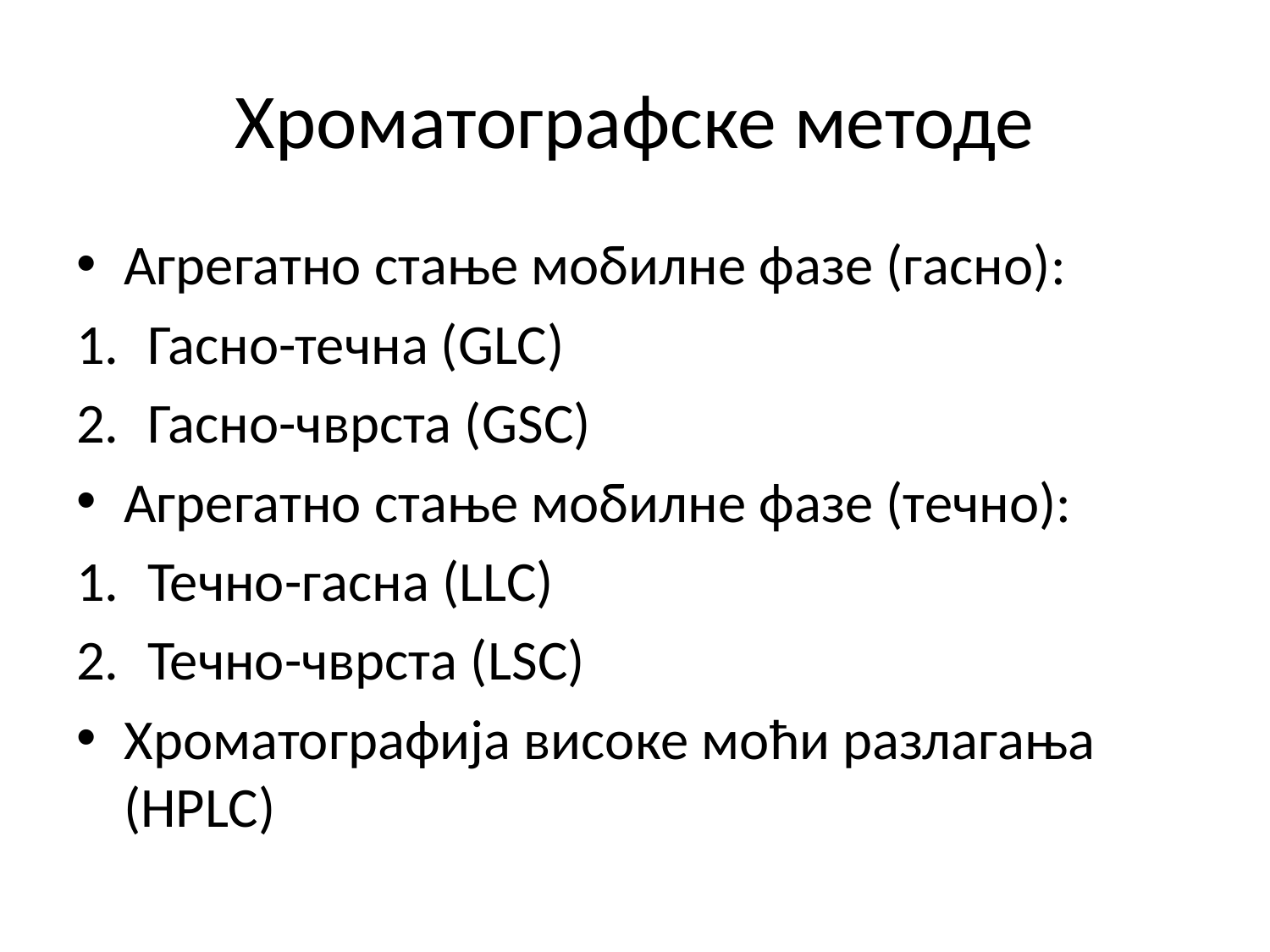

# Хроматографске методе
Агрегатно стање мобилне фазе (гасно):
Гасно-течна (GLC)
Гасно-чврста (GSC)
Агрегатно стање мобилне фазе (течно):
Течно-гасна (LLC)
Течно-чврста (LSC)
Хроматографија високе моћи разлагања (HPLC)